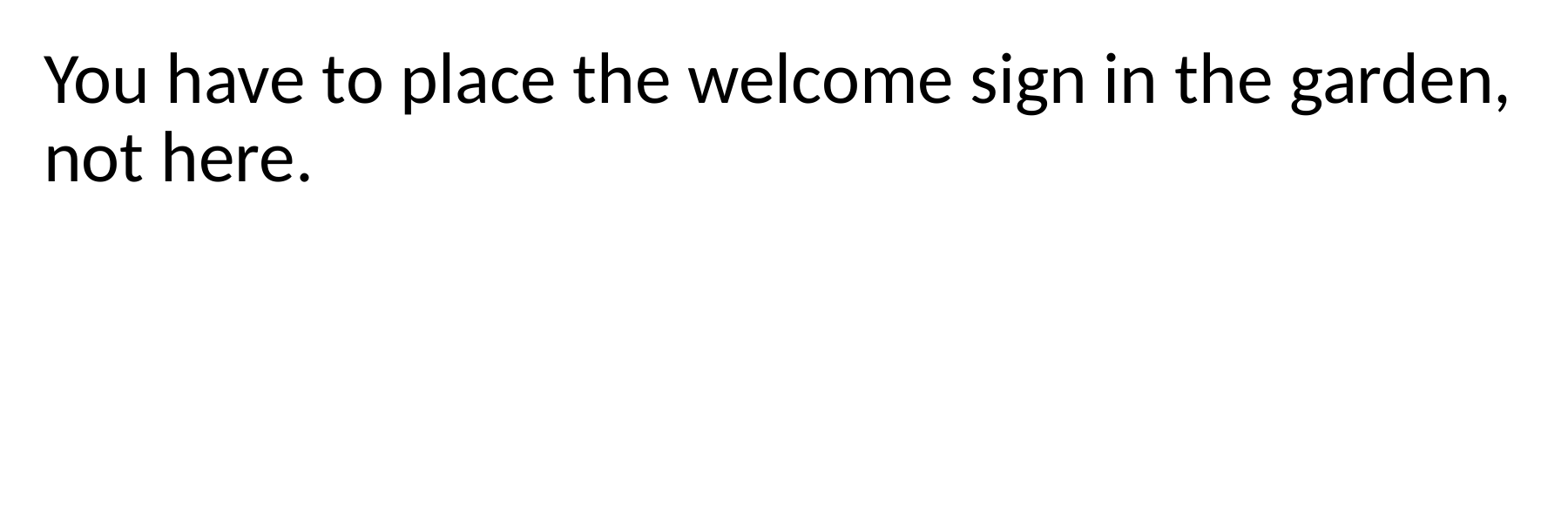

You have to place the welcome sign in the garden, not here.